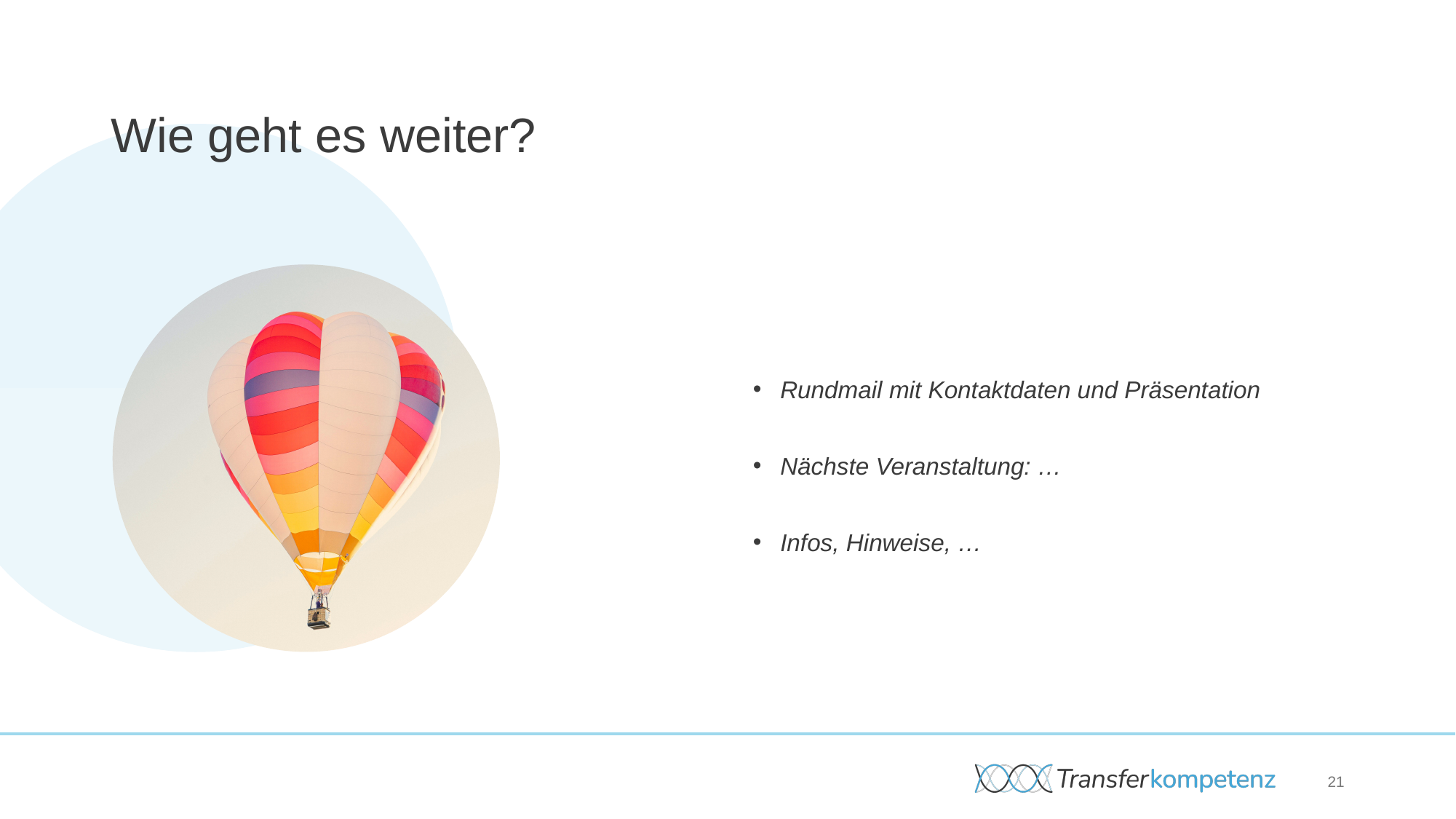

# Wie geht es weiter?

Rundmail mit Kontaktdaten und Präsentation
Nächste Veranstaltung: …
Infos, Hinweise, …

21